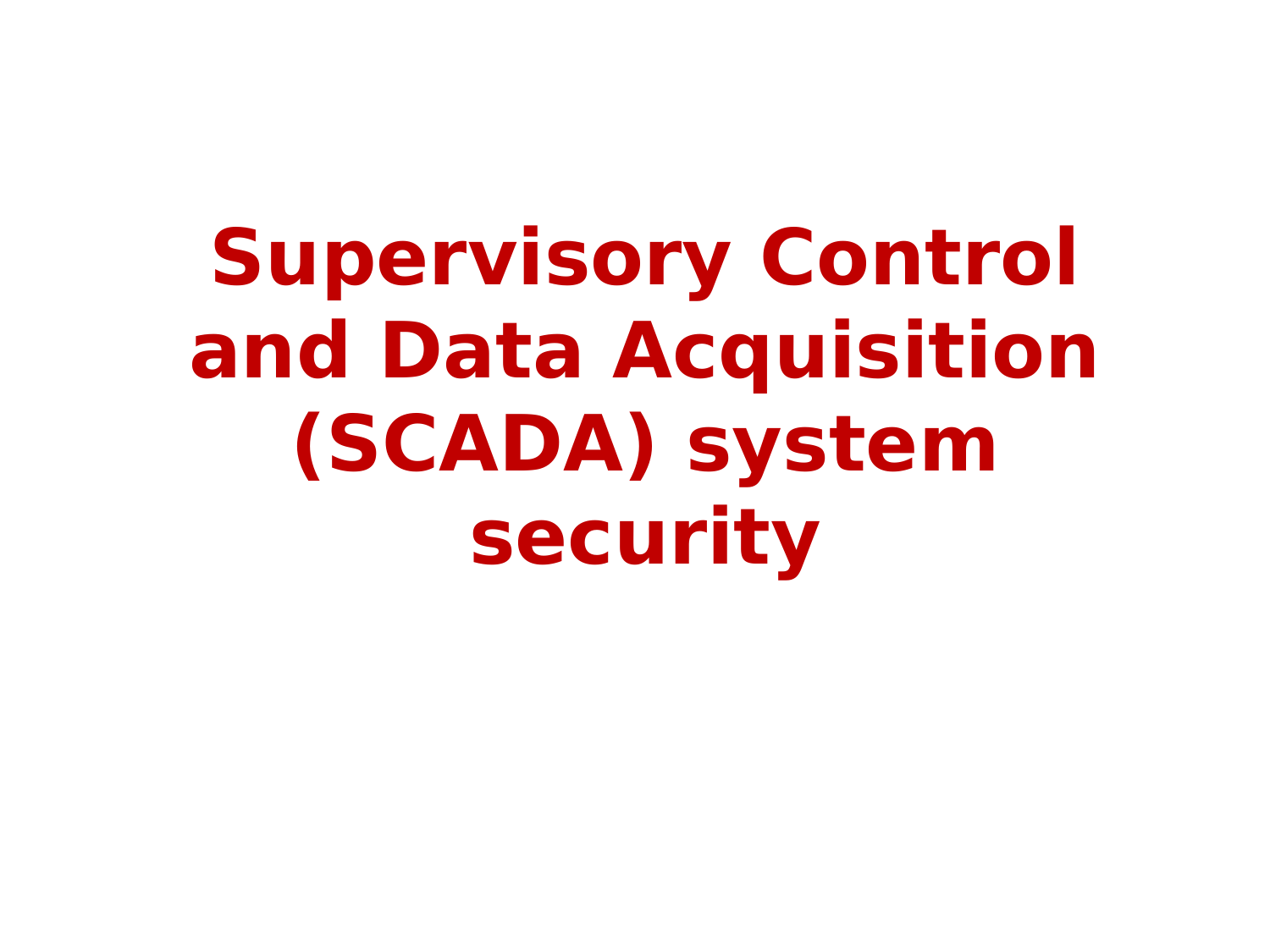

# Supervisory Control and Data Acquisition (SCADA) system security